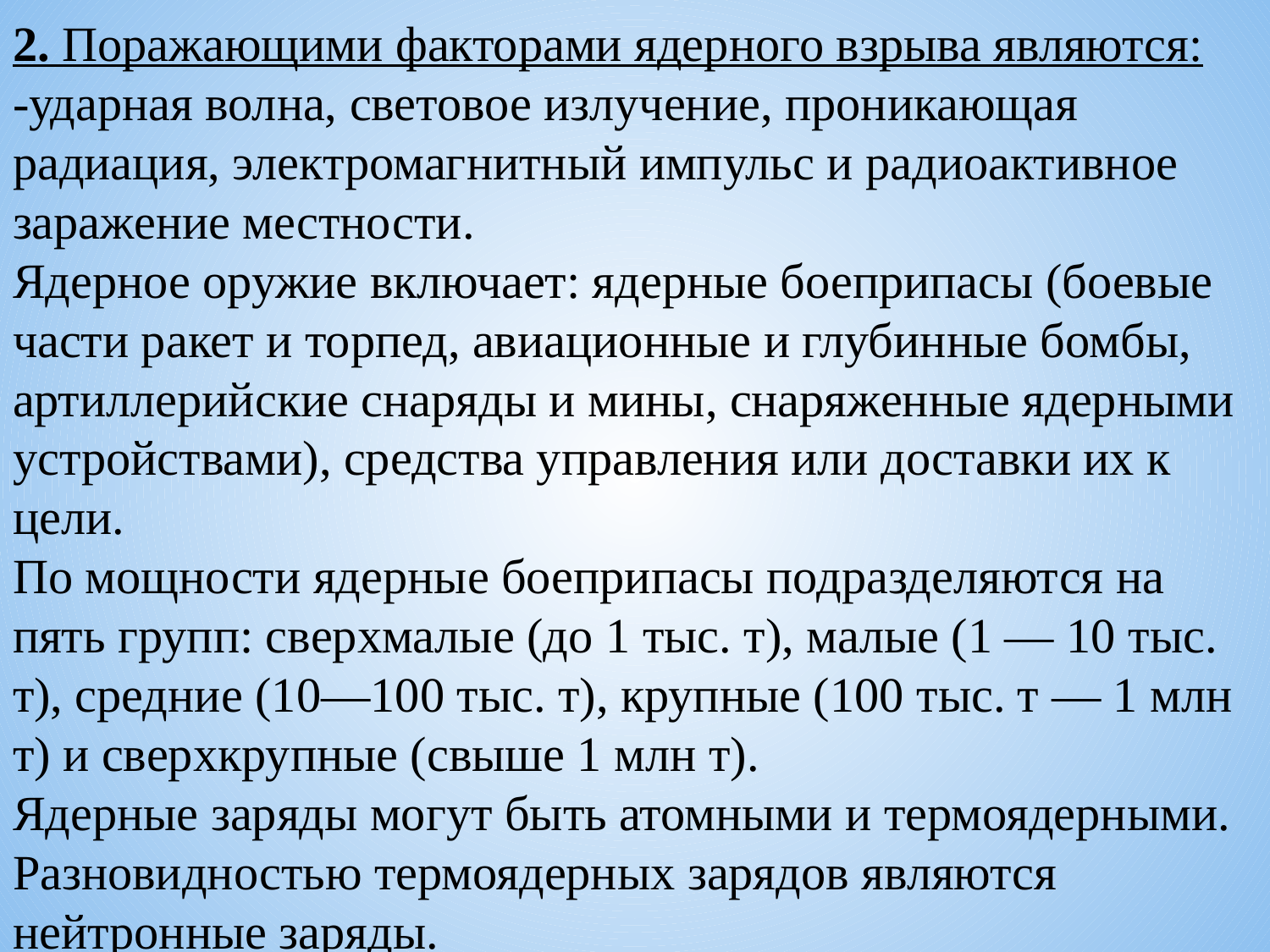

2. Поражающими факторами ядерного взрыва являются:
-ударная волна, световое излучение, проникающая радиация, электромаг­нитный импульс и радиоактивное заражение местности.
Ядерное оружие включает: ядерные боеприпасы (боевые части ракет и торпед, авиационные и глубинные бомбы, артиллерий­ские снаряды и мины, снаряженные ядерными устройствами), средства управления или доставки их к цели.
По мощности ядерные боеприпасы подразделяются на пять групп: сверхмалые (до 1 тыс. т), малые (1 — 10 тыс. т), средние (10—100 тыс. т), крупные (100 тыс. т — 1 млн т) и сверхкрупные (свыше 1 млн т).
Ядерные заряды могут быть атомными и термоядерными. Разновидностью термоядерных зарядов являются нейтронные заряды.